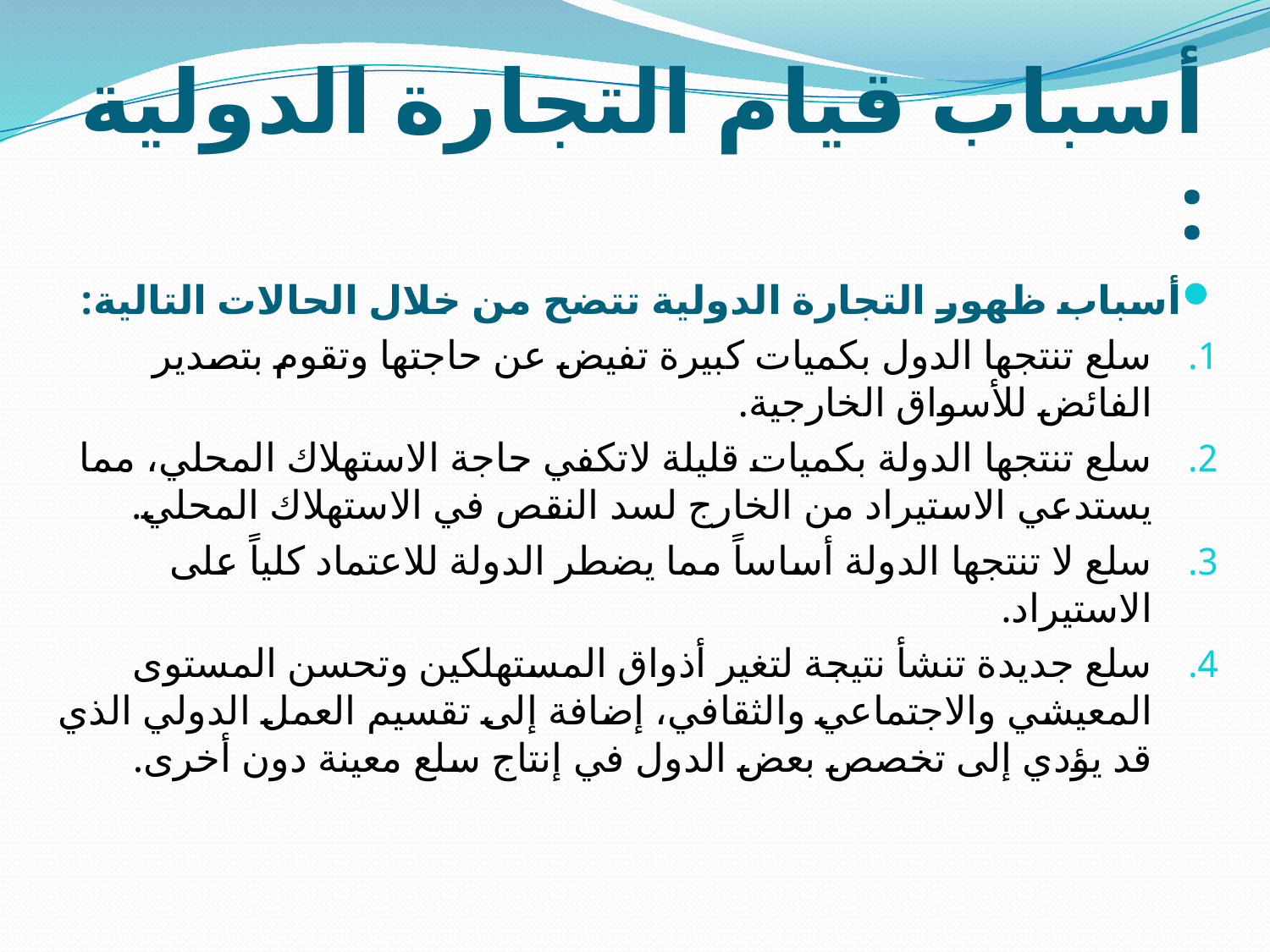

# أسباب قيام التجارة الدولية :
أسباب ظهور التجارة الدولية تتضح من خلال الحالات التالية:
سلع تنتجها الدول بكميات كبيرة تفيض عن حاجتها وتقوم بتصدير الفائض للأسواق الخارجية.
سلع تنتجها الدولة بكميات قليلة لاتكفي حاجة الاستهلاك المحلي، مما يستدعي الاستيراد من الخارج لسد النقص في الاستهلاك المحلي.
سلع لا تنتجها الدولة أساساً مما يضطر الدولة للاعتماد كلياً على الاستيراد.
سلع جديدة تنشأ نتيجة لتغير أذواق المستهلكين وتحسن المستوى المعيشي والاجتماعي والثقافي، إضافة إلى تقسيم العمل الدولي الذي قد يؤدي إلى تخصص بعض الدول في إنتاج سلع معينة دون أخرى.